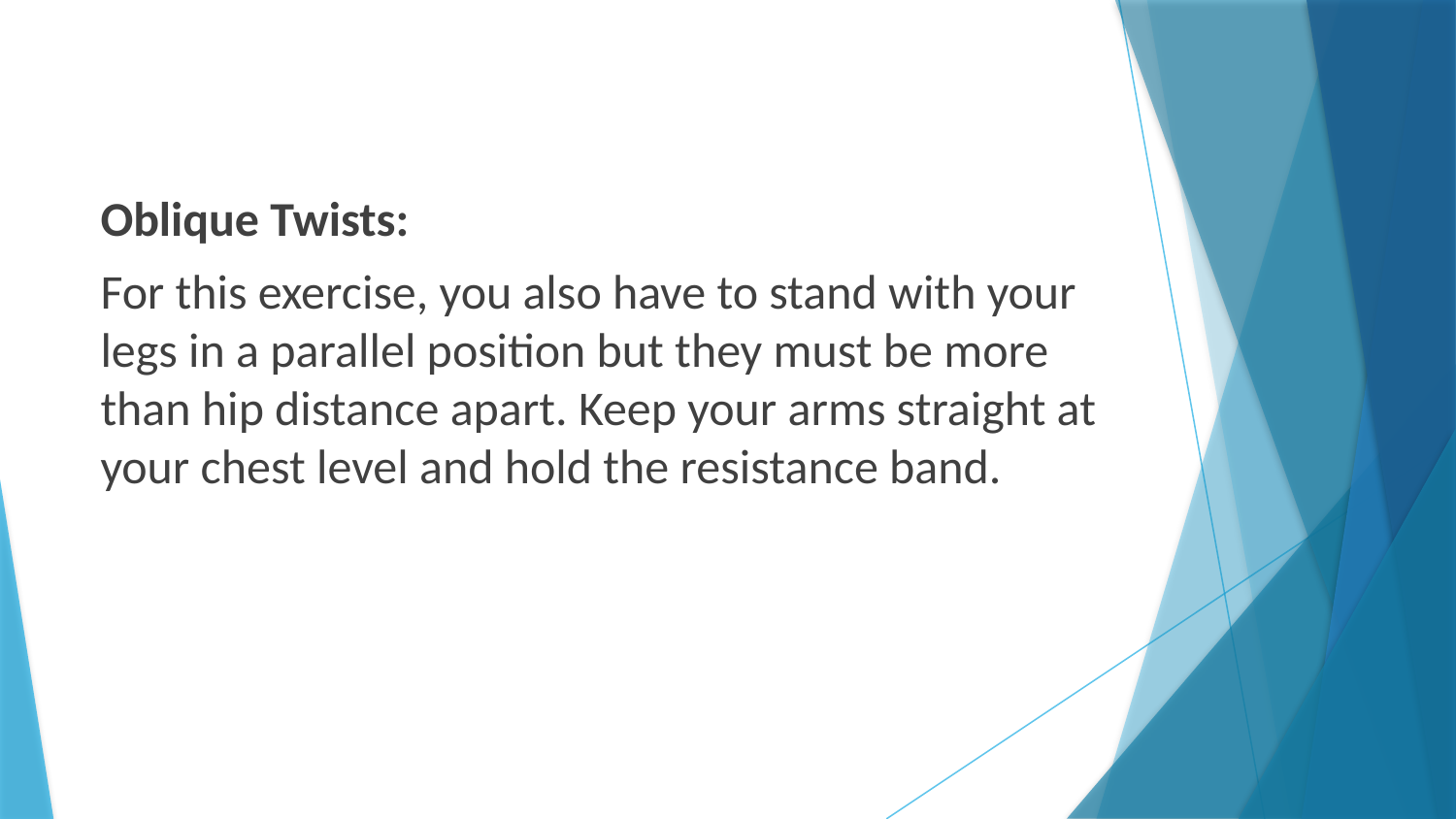

Oblique Twists:
For this exercise, you also have to stand with your legs in a parallel position but they must be more than hip distance apart. Keep your arms straight at your chest level and hold the resistance band.